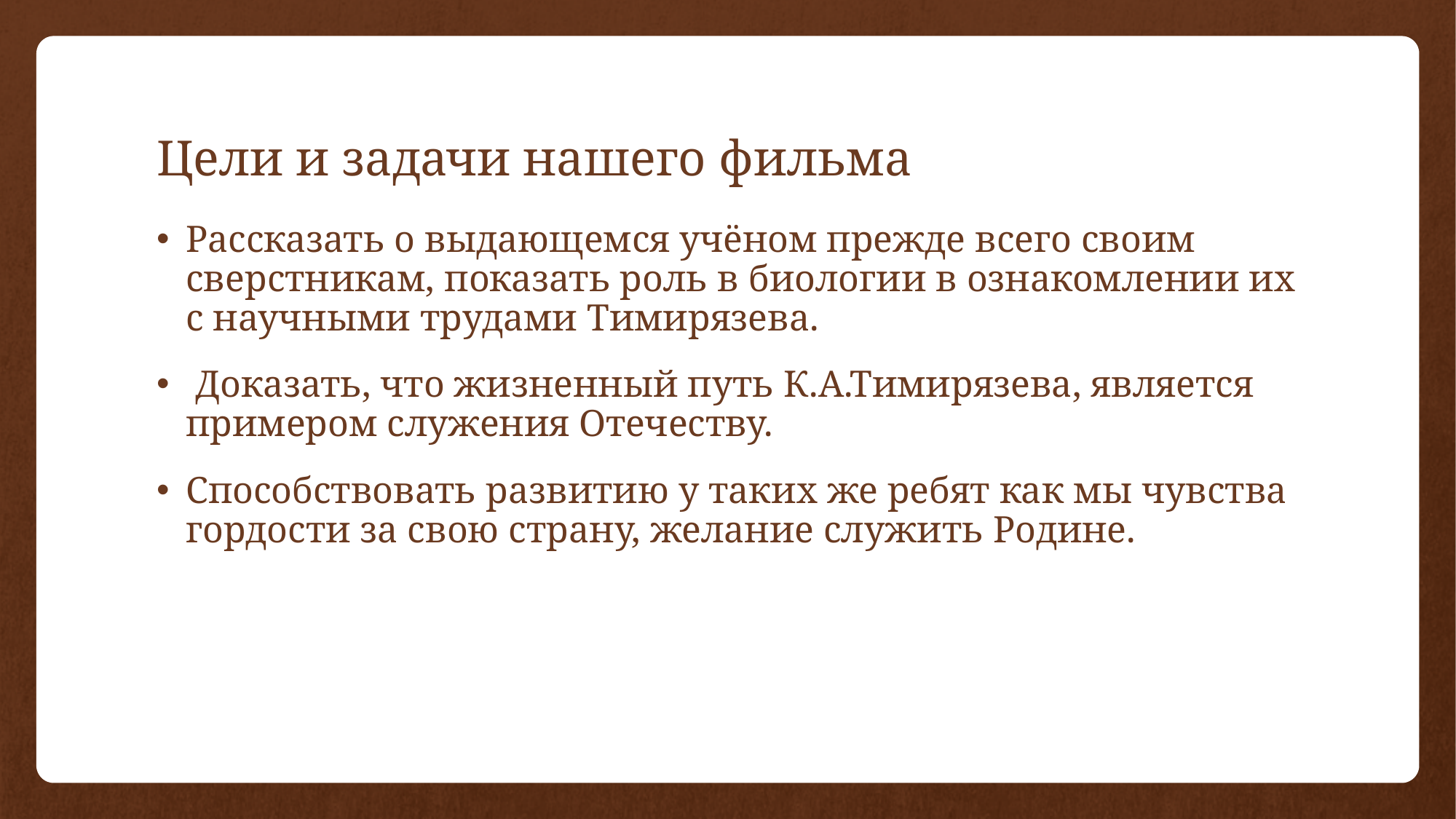

# Цели и задачи нашего фильма
Рассказать о выдающемся учёном прежде всего своим сверстникам, показать роль в биологии в ознакомлении их с научными трудами Тимирязева.
 Доказать, что жизненный путь К.А.Тимирязева, является примером служения Отечеству.
Способствовать развитию у таких же ребят как мы чувства гордости за свою страну, желание служить Родине.